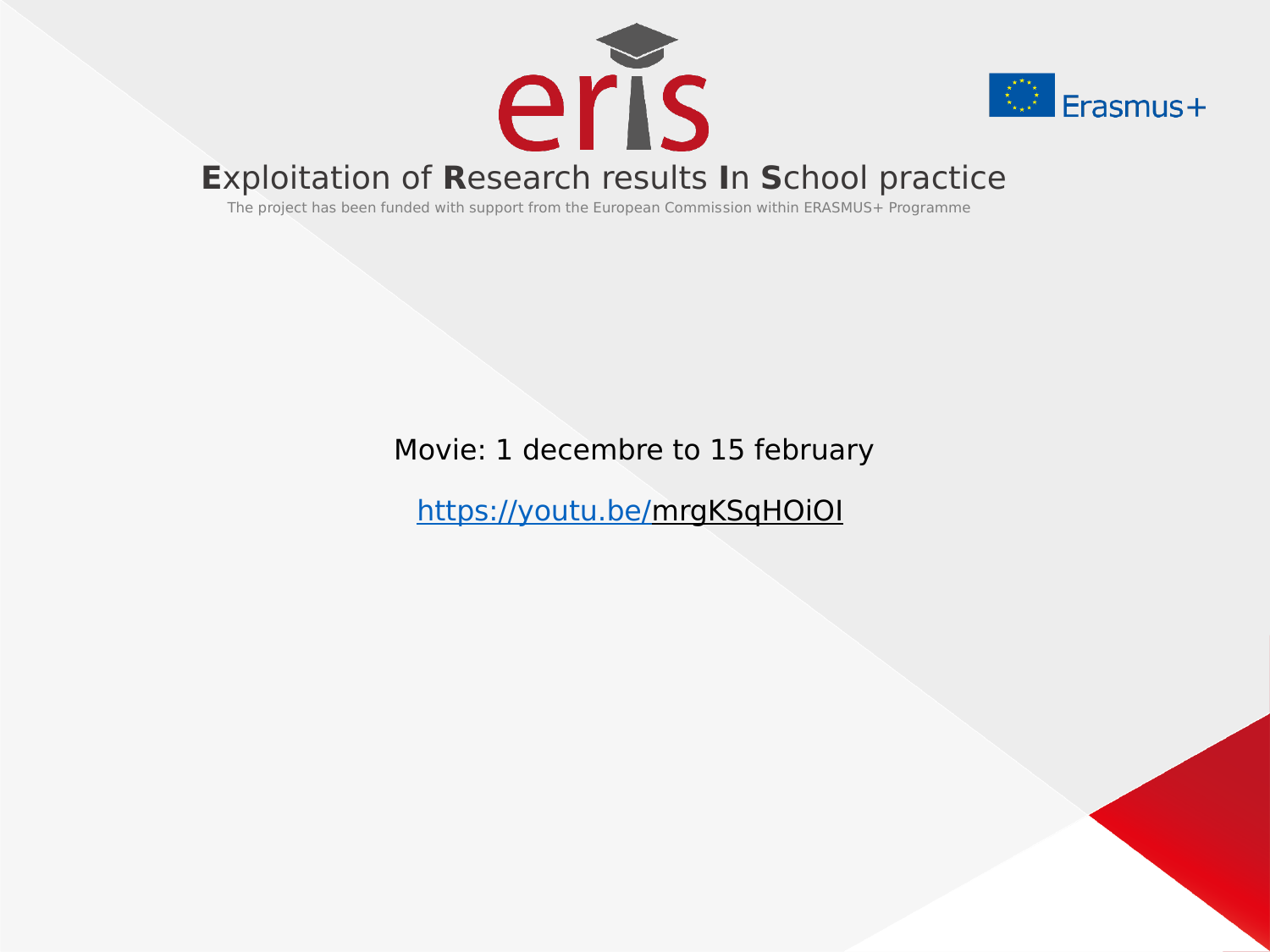

Movie: 1 decembre to 15 february

https://youtu.be/mrgKSqHOiOI